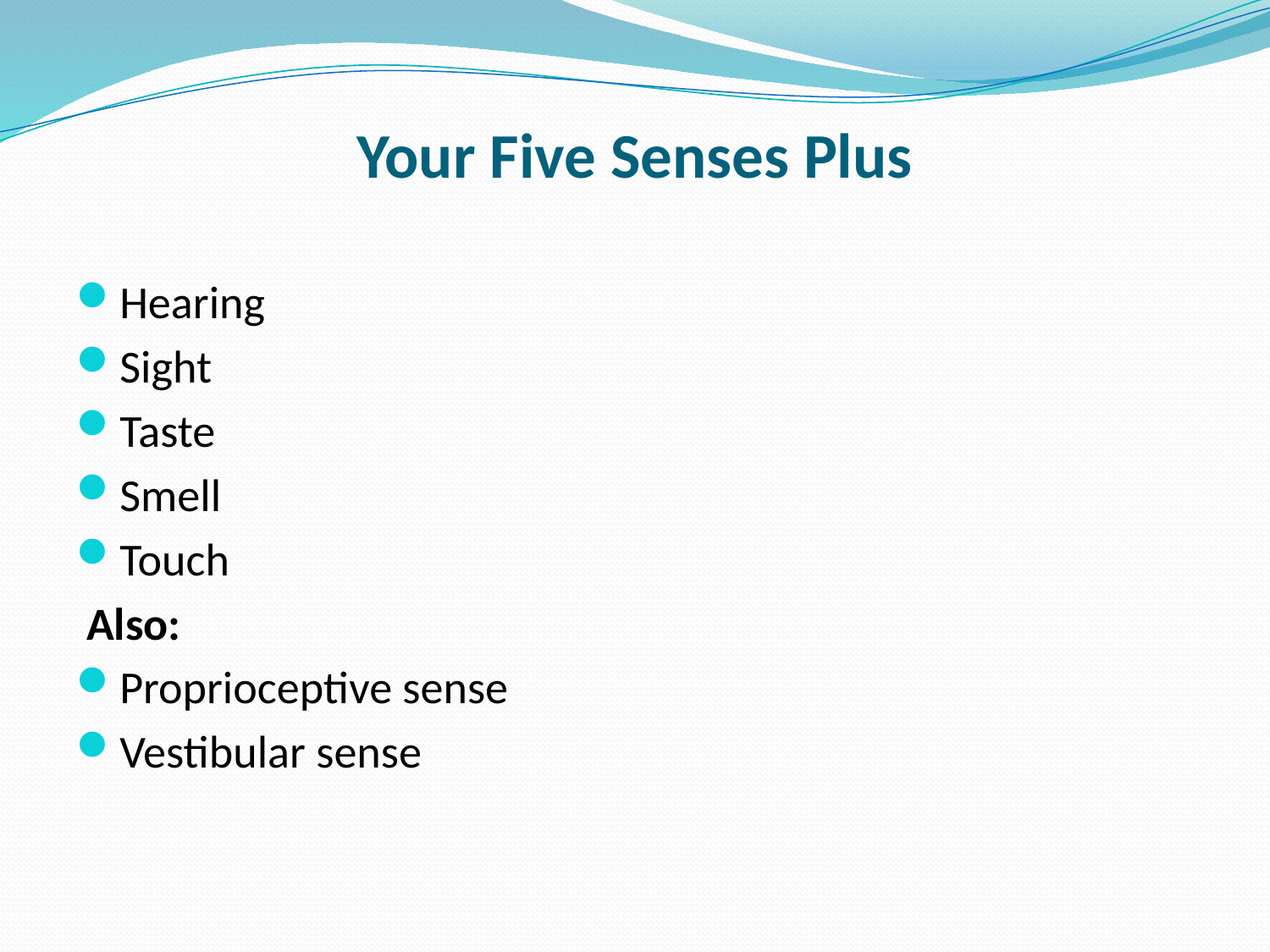

# Your Five Senses Plus
Hearing
Sight
Taste
Smell
Touch
 Also:
Proprioceptive sense
Vestibular sense